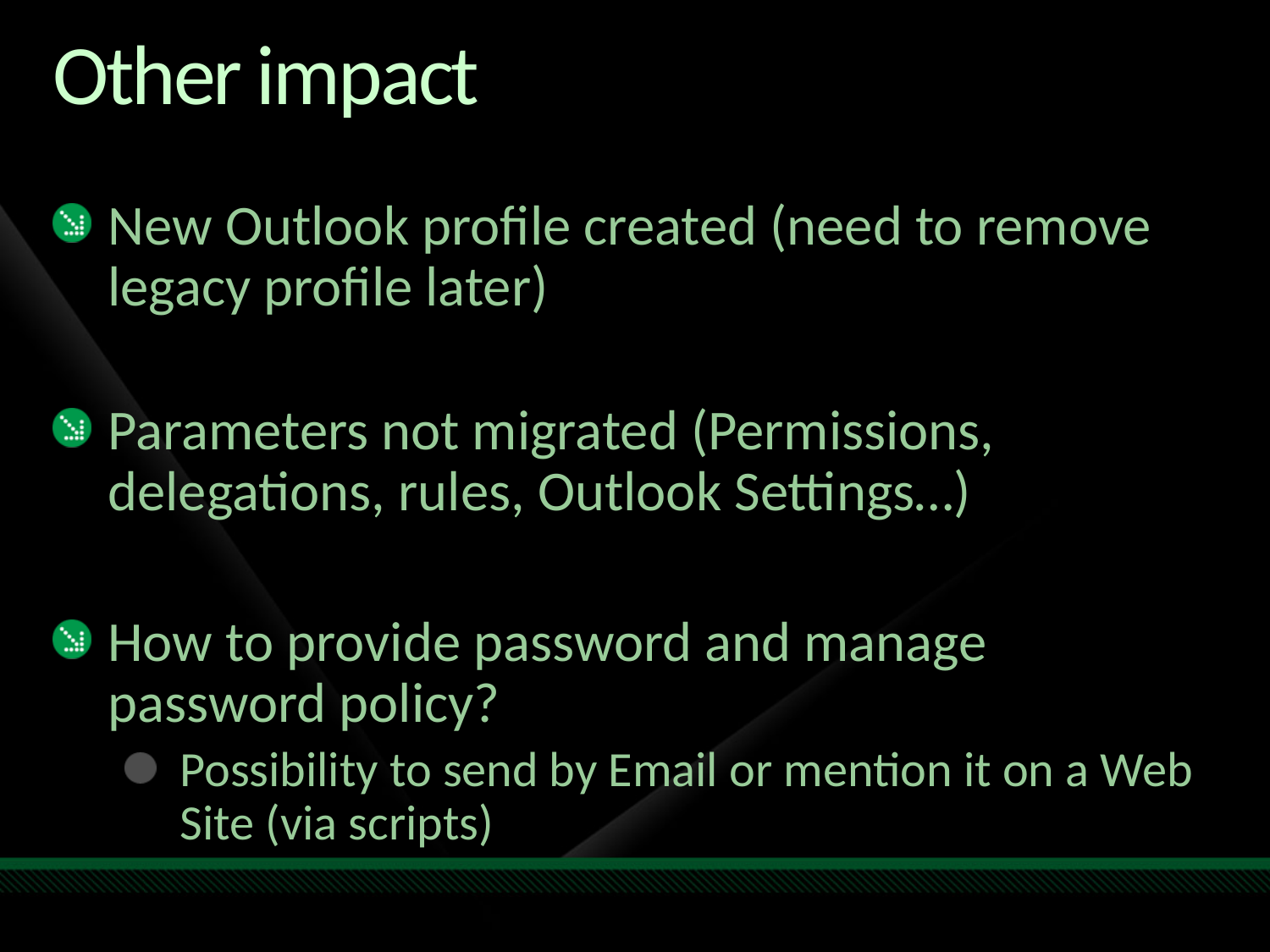

# Other impact
New Outlook profile created (need to remove legacy profile later)

Parameters not migrated (Permissions, delegations, rules, Outlook Settings…)

How to provide password and manage password policy?
Possibility to send by Email or mention it on a Web Site (via scripts)